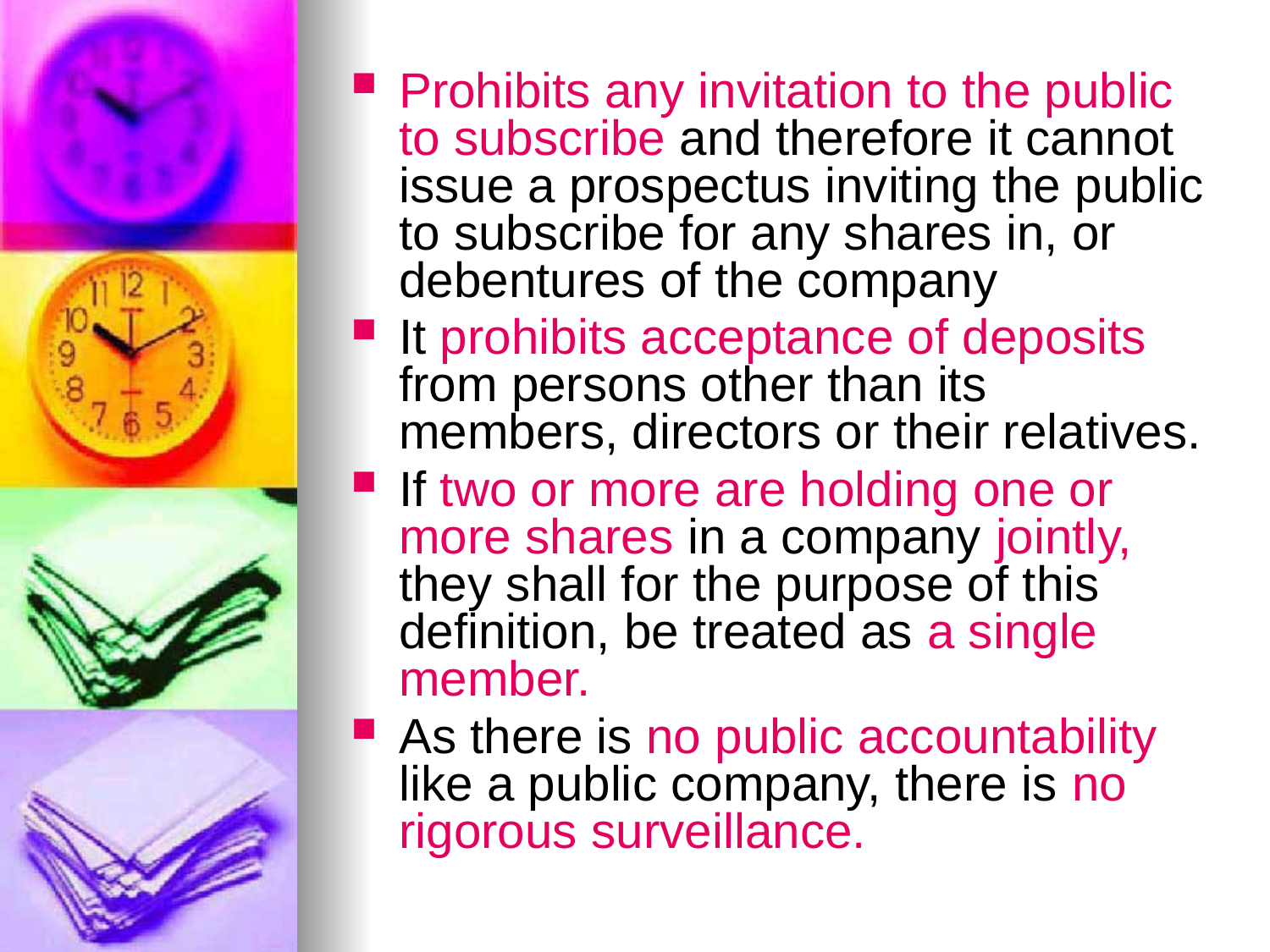

Prohibits any invitation to the public to subscribe and therefore it cannot issue a prospectus inviting the public to subscribe for any shares in, or debentures of the company
It prohibits acceptance of deposits from persons other than its members, directors or their relatives.
If two or more are holding one or more shares in a company jointly, they shall for the purpose of this definition, be treated as a single member.
As there is no public accountability like a public company, there is no rigorous surveillance.